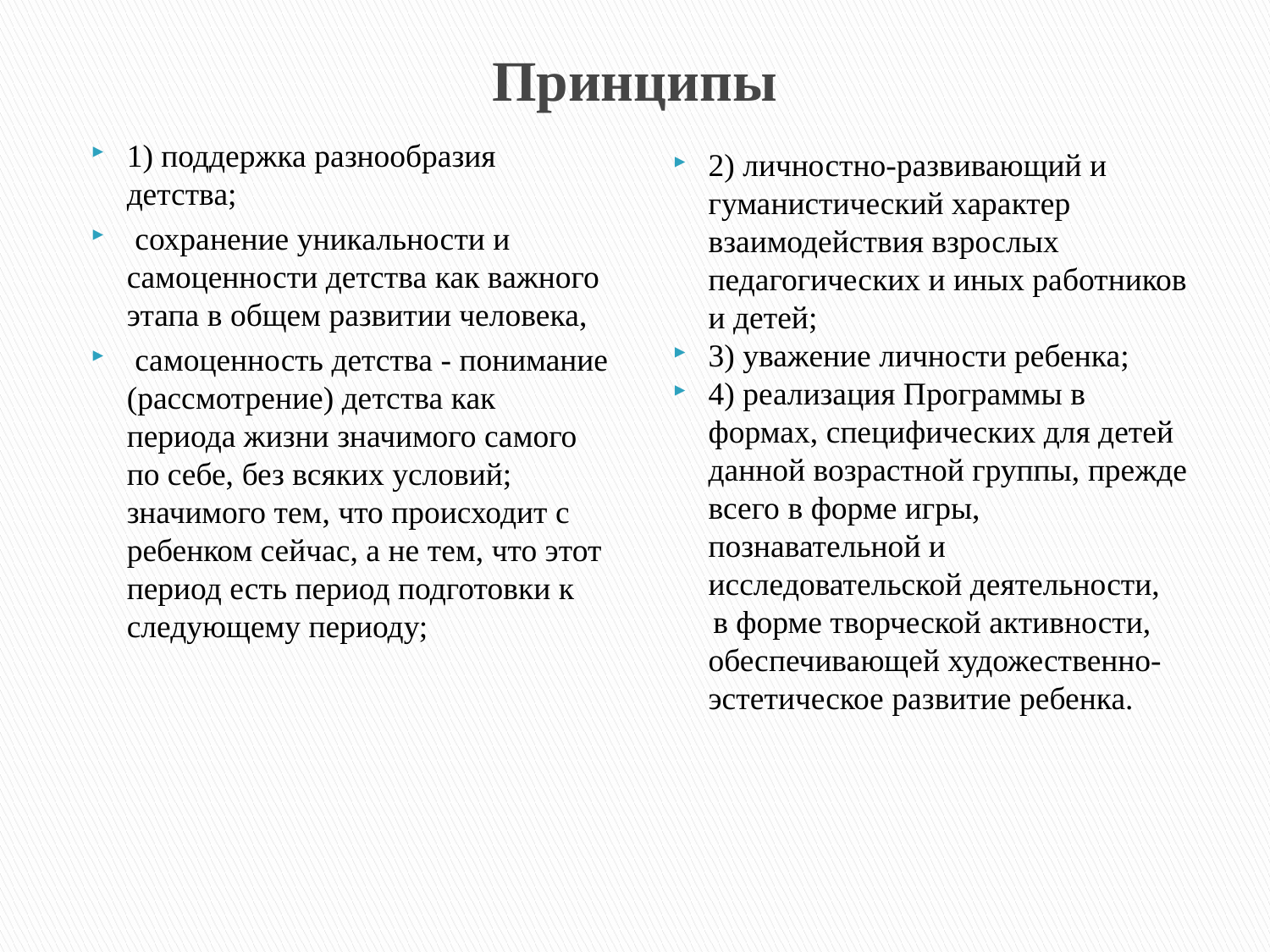

# Принципы
1) поддержка разнообразия детства;
 сохранение уникальности и самоценности детства как важного этапа в общем развитии человека,
 самоценность детства - понимание (рассмотрение) детства как периода жизни значимого самого по себе, без всяких условий; значимого тем, что происходит с ребенком сейчас, а не тем, что этот период есть период подготовки к следующему периоду;
2) личностно-развивающий и гуманистический характер взаимодействия взрослых педагогических и иных работников и детей;
3) уважение личности ребенка;
4) реализация Программы в формах, специфических для детей данной возрастной группы, прежде всего в форме игры, познавательной и исследовательской деятельности,
     в форме творческой активности, обеспечивающей художественно-эстетическое развитие ребенка.